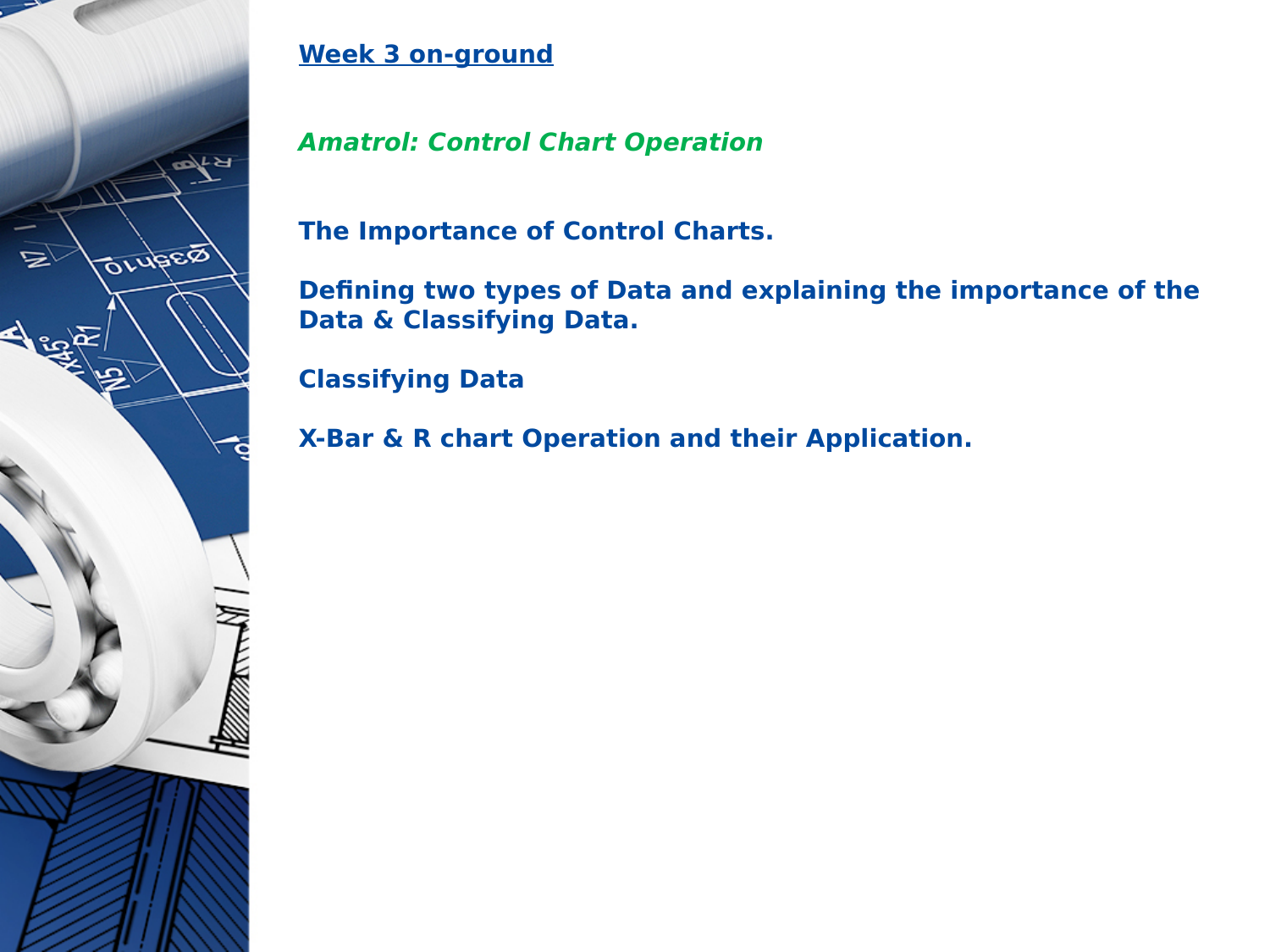

# Week 3 on-ground Amatrol: Control Chart Operation The Importance of Control Charts. Defining two types of Data and explaining the importance of the Data & Classifying Data. Classifying Data X-Bar & R chart Operation and their Application.